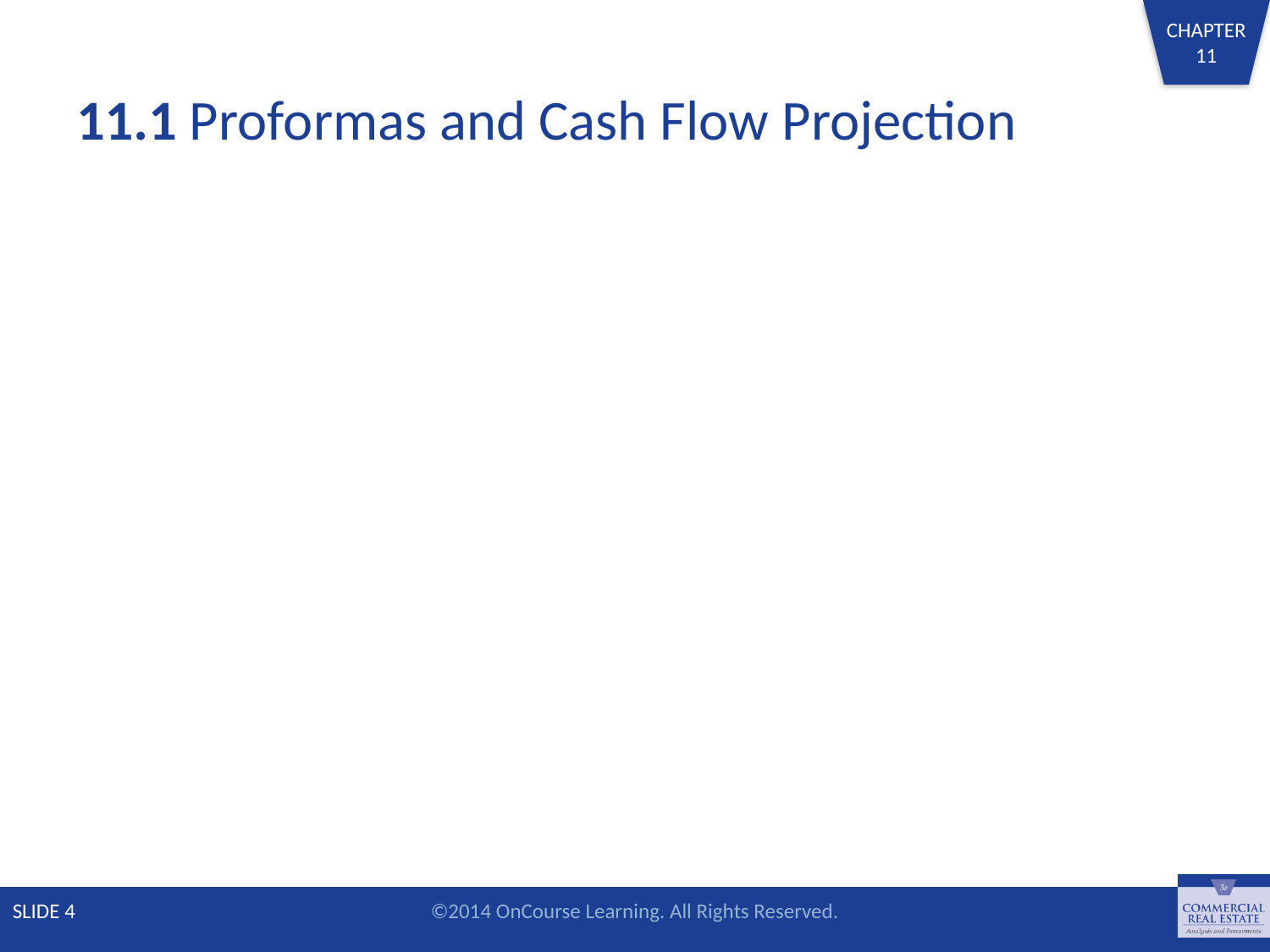

# 11.1 Proformas and Cash Flow Projection

SLIDE 4